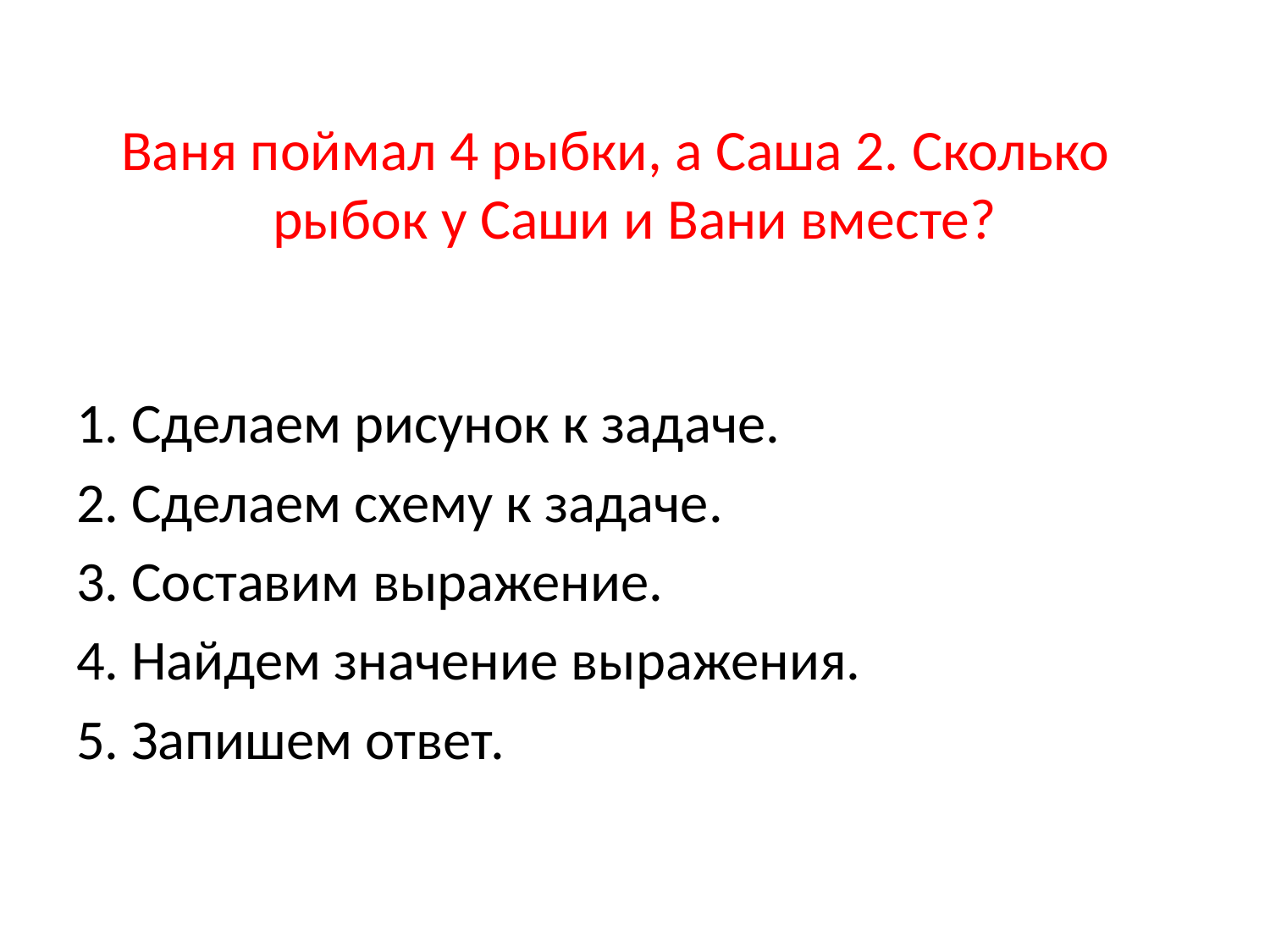

# Ваня поймал 4 рыбки, а Саша 2. Сколько    рыбок у Саши и Вани вместе?

1. Сделаем рисунок к задаче.
2. Сделаем схему к задаче.
3. Составим выражение.
4. Найдем значение выражения.
5. Запишем ответ.